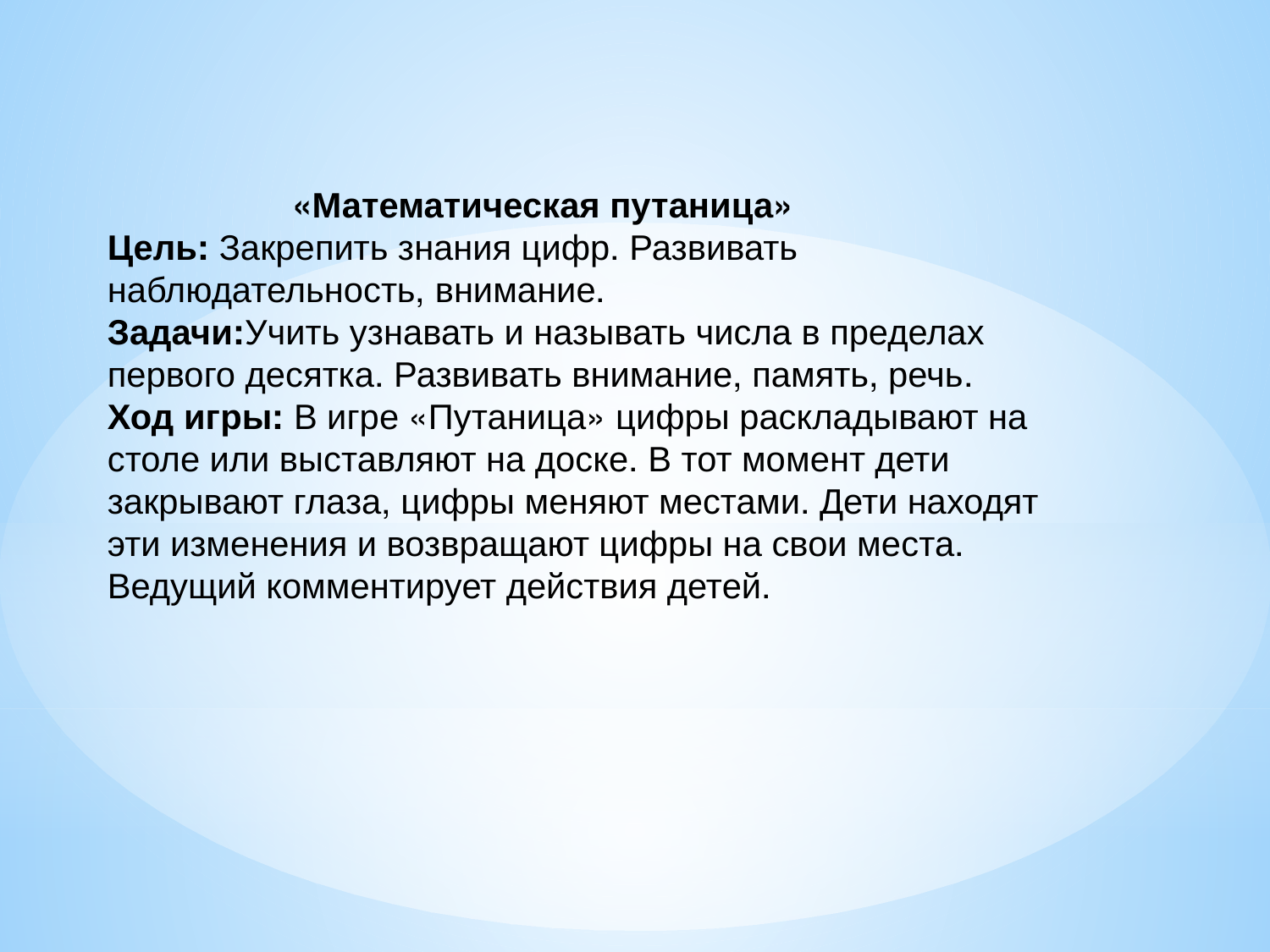

«Математическая путаница»
Цель: Закрепить знания цифр. Развивать наблюдательность, внимание.
Задачи:Учить узнавать и называть числа в пределах первого десятка. Развивать внимание, память, речь.
Ход игры: В игре «Путаница» цифры раскладывают на столе или выставляют на доске. В тот момент дети закрывают глаза, цифры меняют местами. Дети находят эти изменения и возвращают цифры на свои места. Ведущий комментирует действия детей.